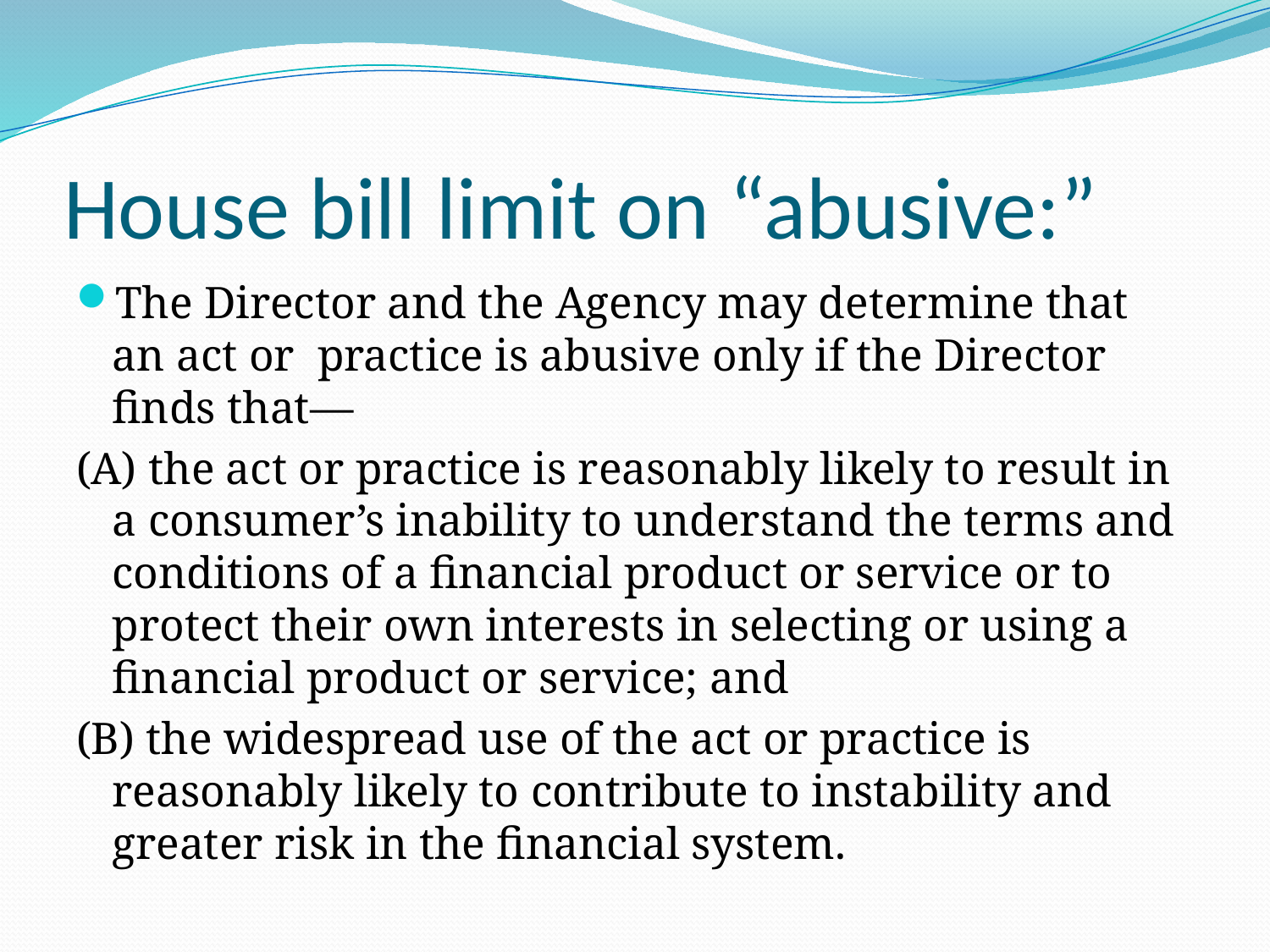

House bill limit on “abusive:”
The Director and the Agency may determine that an act or  practice is abusive only if the Director finds that—
(A) the act or practice is reasonably likely to result in a consumer’s inability to understand the terms and conditions of a financial product or service or to protect their own interests in selecting or using a financial product or service; and
(B) the widespread use of the act or practice is reasonably likely to contribute to instability and greater risk in the financial system.